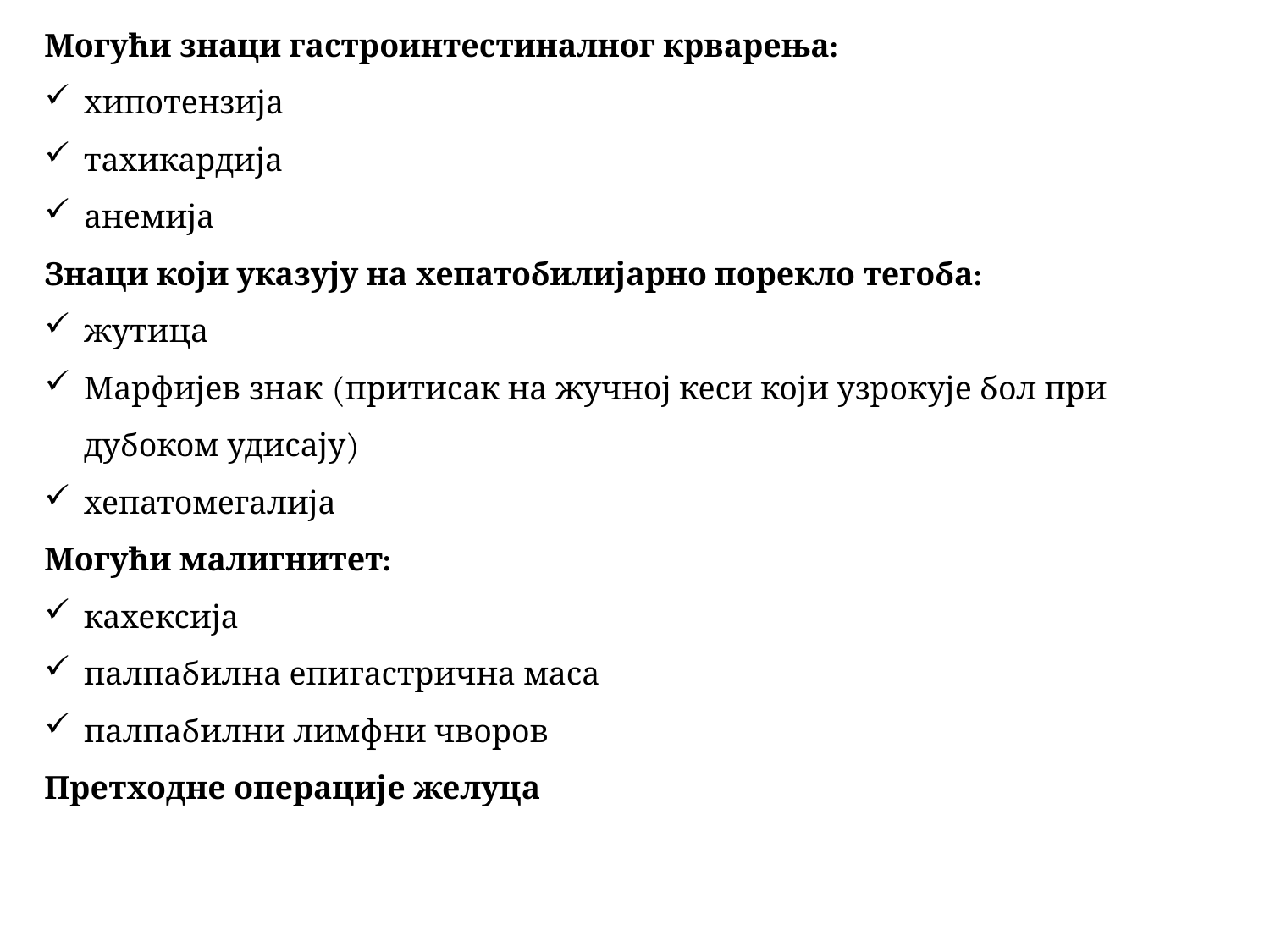

Могући знаци гастроинтестиналног крварења:
хипотензија
тахикардија
анемија
Знаци који указују на хепатобилијарно порекло тегоба:
жутица
Марфијев знак (притисак на жучној кеси који узрокује бол при дубоком удисају)
хепатомегалија
Могући малигнитет:
кахексија
палпабилна епигастрична маса
палпабилни лимфни чворов
Претходне операције желуца